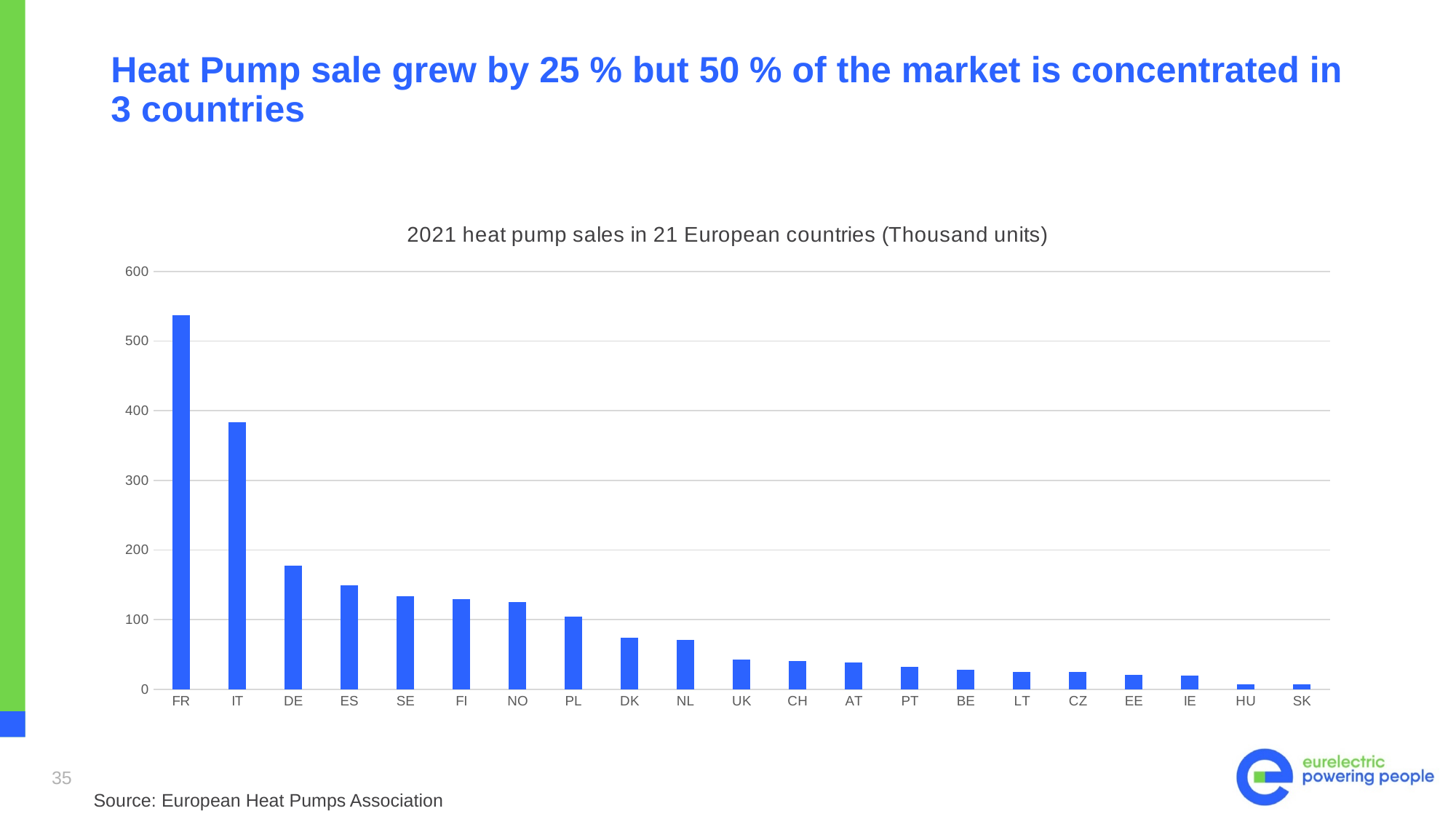

# Heat Pump sale grew by 25 % but 50 % of the market is concentrated in 3 countries

### Chart: 2021 heat pump sales in 21 European countries (Thousand units)

| Category | 2021 heat pump sales |
|---|---|
| FR | 537.111 |
| IT | 382.939 |
| DE | 177.5 |
| ES | 148.813 |
| SE | 133.498 |
| FI | 129.375 |
| NO | 125.028 |
| PL | 104.66 |
| DK | 74.267 |
| NL | 70.924 |
| UK | 42.779 |
| CH | 40.935 |
| AT | 38.32 |
| PT | 32.618 |
| BE | 27.966 |
| LT | 25.13 |
| CZ | 25.074 |
| EE | 20.632 |
| IE | 19.321 |
| HU | 7.361 |
| SK | 6.652 |
35
Source: European Heat Pumps Association